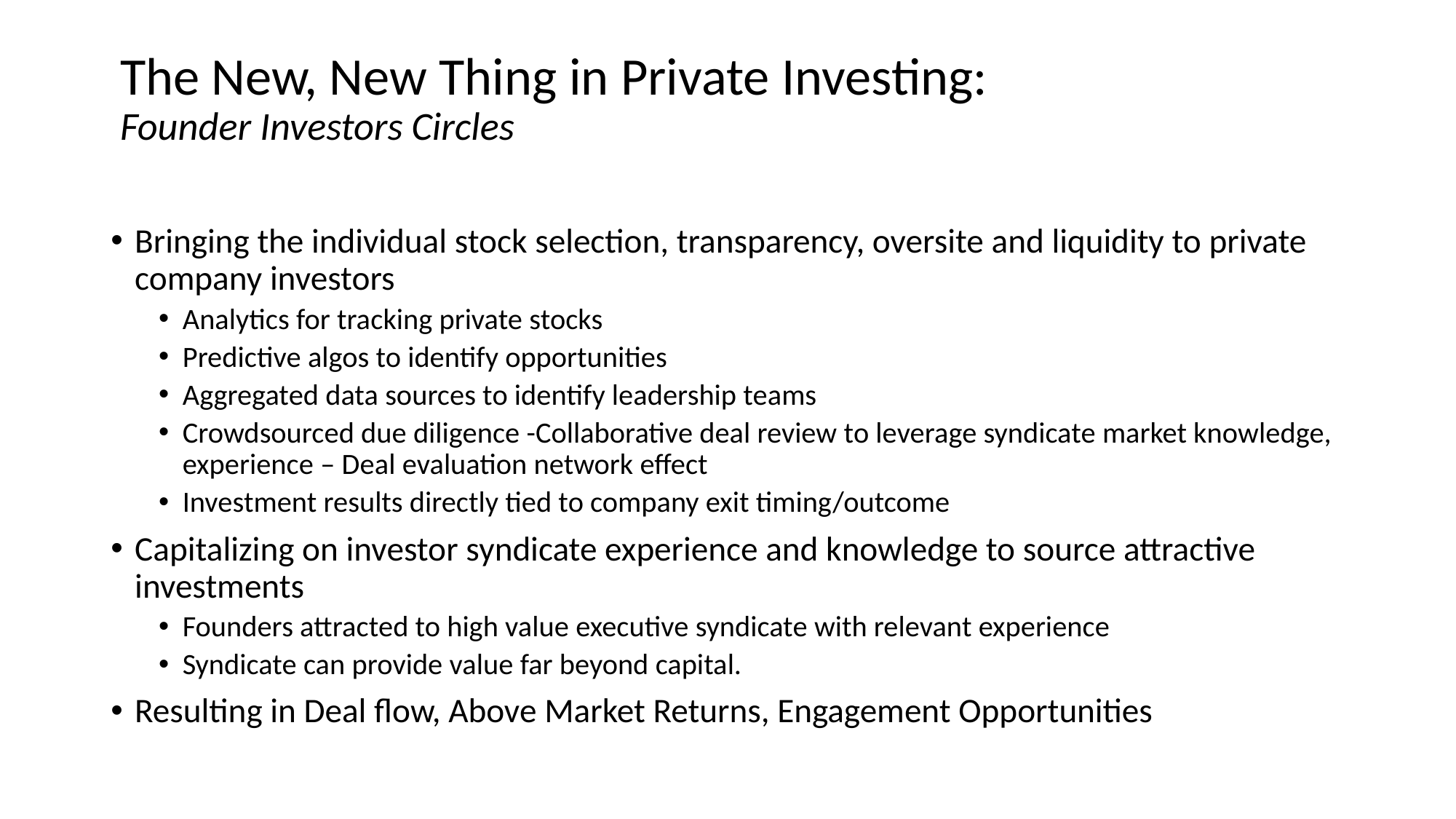

# The New, New Thing in Private Investing: Founder Investors Circles
Bringing the individual stock selection, transparency, oversite and liquidity to private company investors
Analytics for tracking private stocks
Predictive algos to identify opportunities
Aggregated data sources to identify leadership teams
Crowdsourced due diligence -Collaborative deal review to leverage syndicate market knowledge, experience – Deal evaluation network effect
Investment results directly tied to company exit timing/outcome
Capitalizing on investor syndicate experience and knowledge to source attractive investments
Founders attracted to high value executive syndicate with relevant experience
Syndicate can provide value far beyond capital.
Resulting in Deal flow, Above Market Returns, Engagement Opportunities